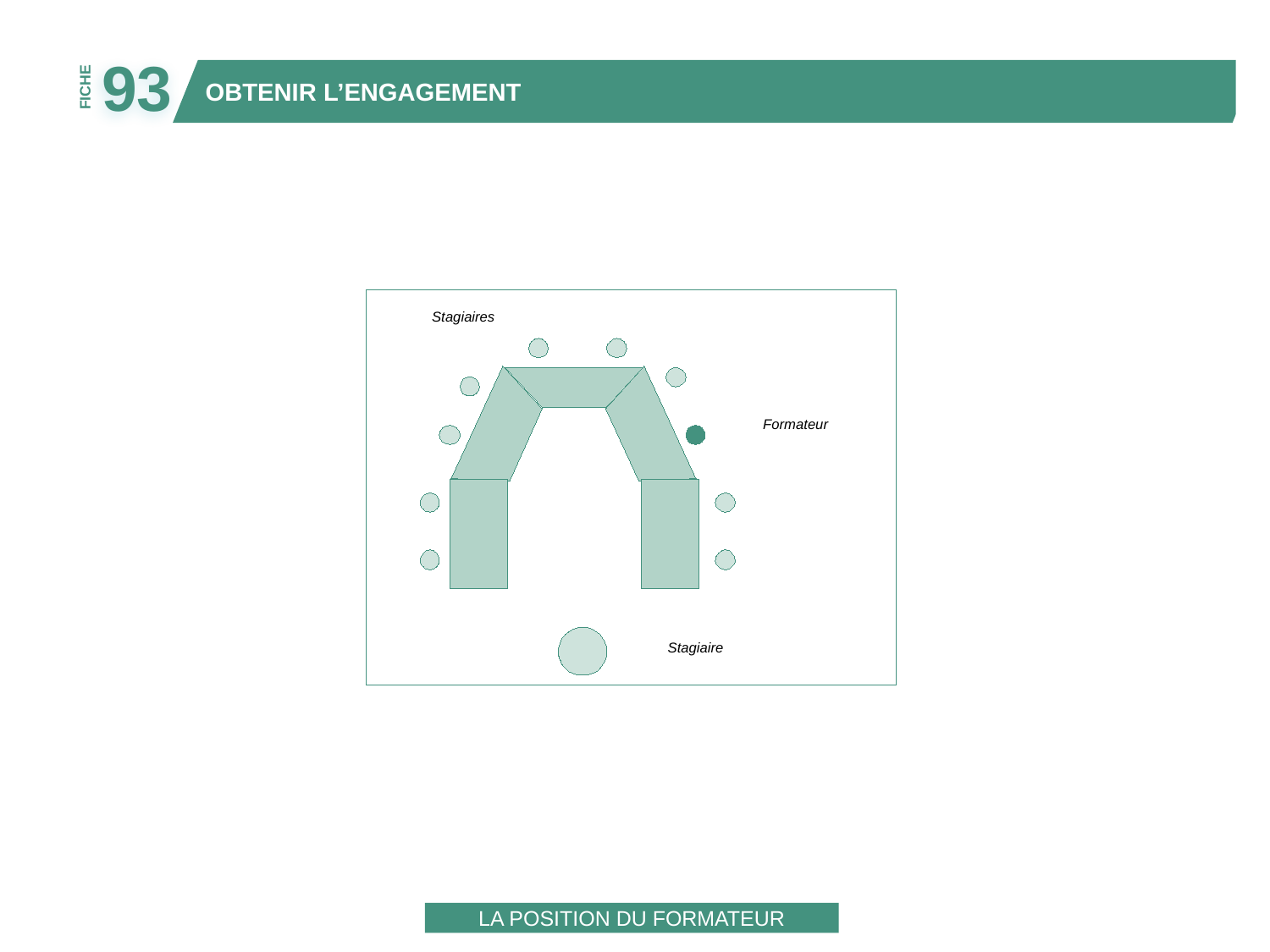

93

OBTENIR L’ENGAGEMENT
FICHE

Stagiaires

Formateur

Stagiaire
LA POSITION DU FORMATEUR